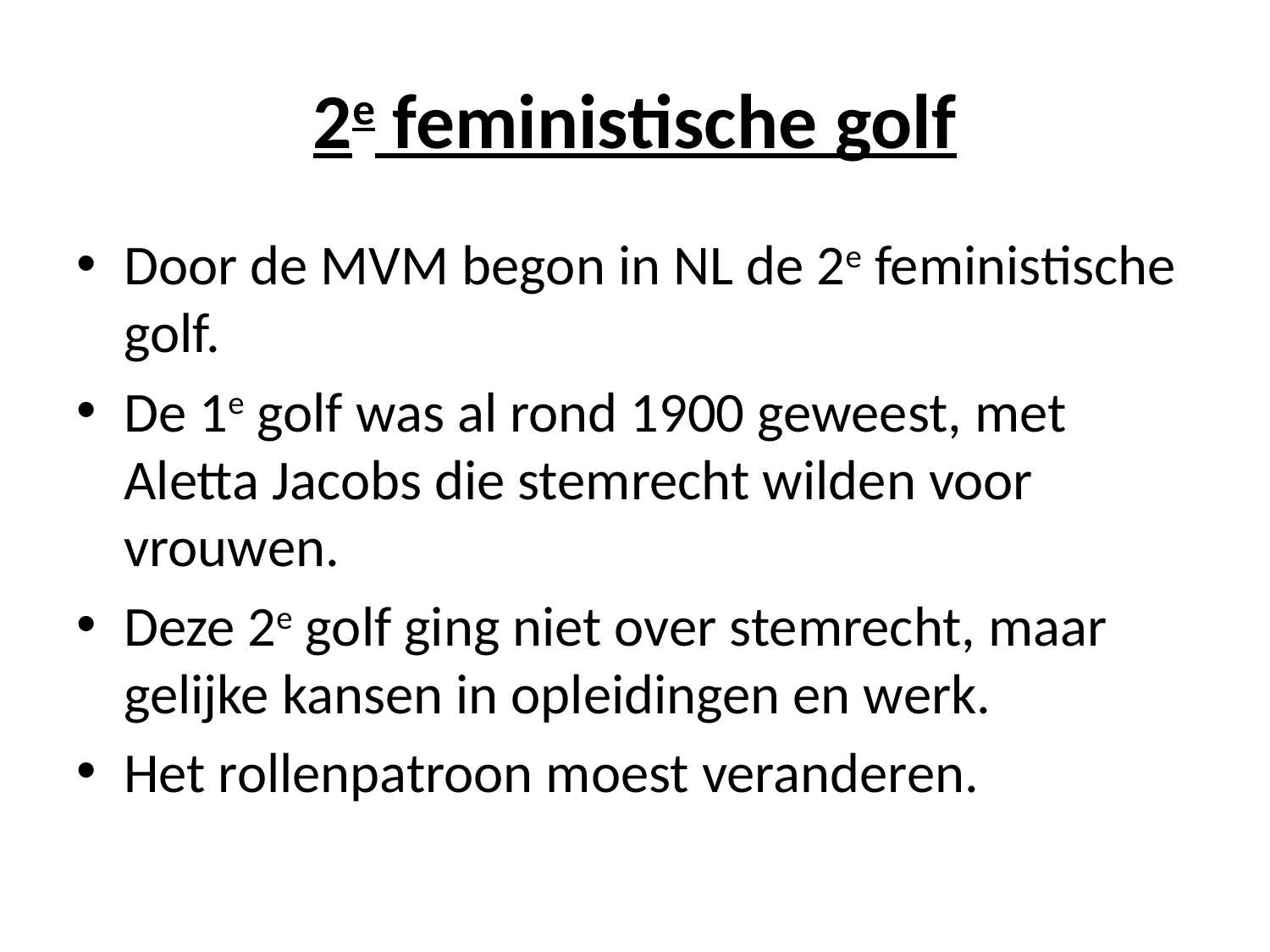

# 2e feministische golf
Door de MVM begon in NL de 2e feministische golf.
De 1e golf was al rond 1900 geweest, met Aletta Jacobs die stemrecht wilden voor vrouwen.
Deze 2e golf ging niet over stemrecht, maar gelijke kansen in opleidingen en werk.
Het rollenpatroon moest veranderen.